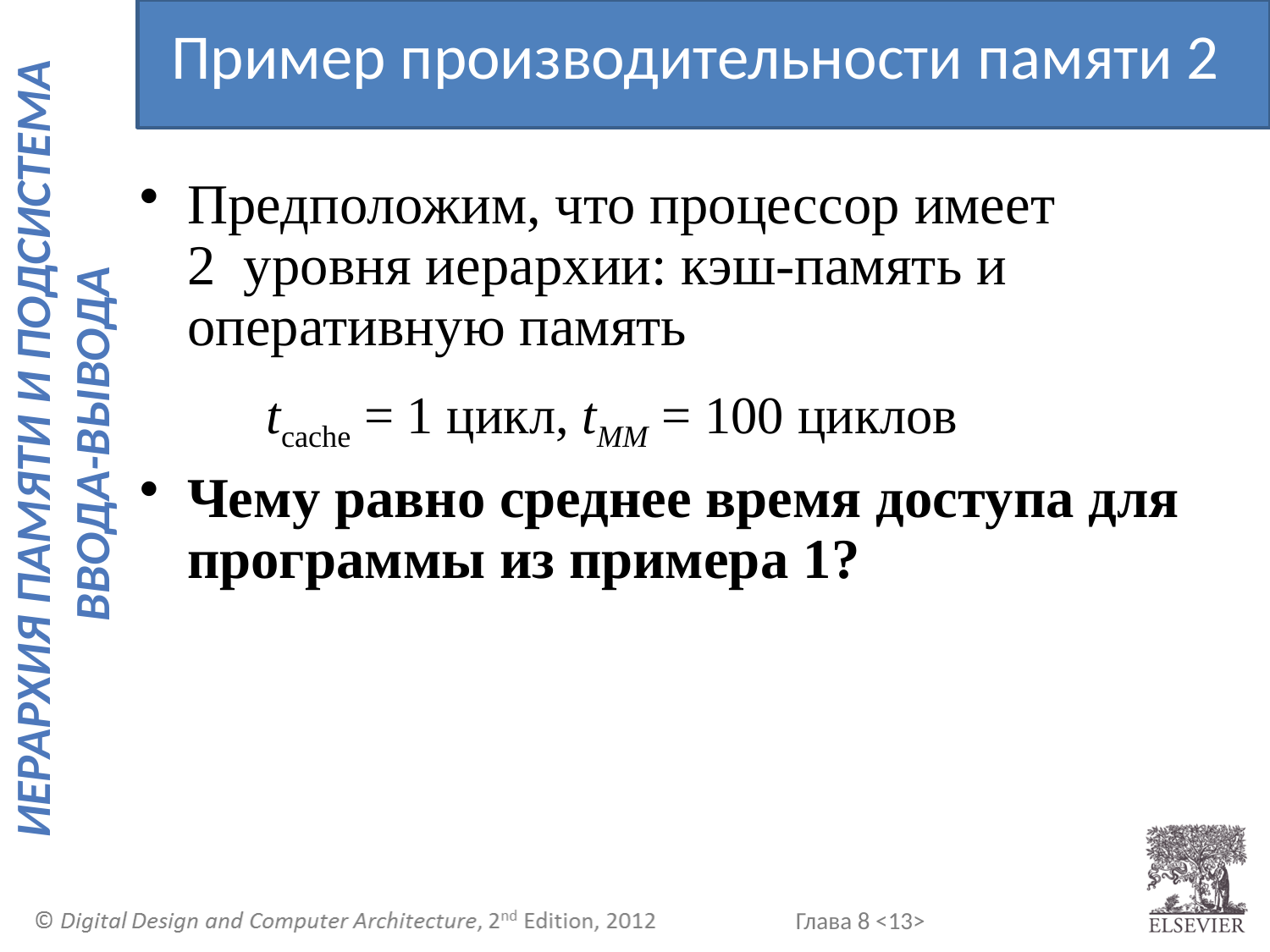

Пример производительности памяти 2
Предположим, что процессор имеет 2 уровня иерархии: кэш-память и оперативную память
	tcache = 1 цикл, tMM = 100 циклов
Чему равно среднее время доступа для программы из примера 1?